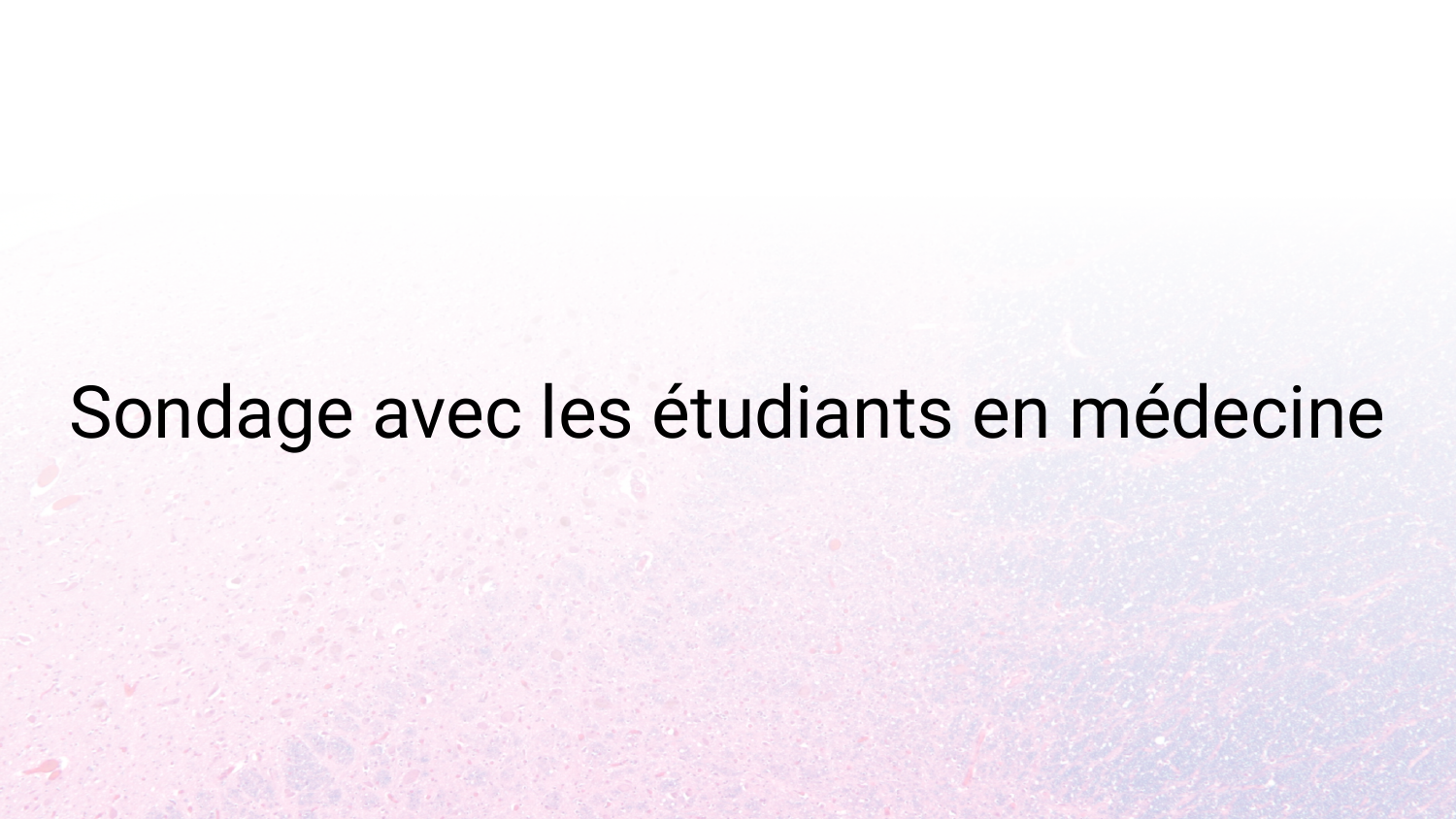

# Sondage avec les étudiants en médecine